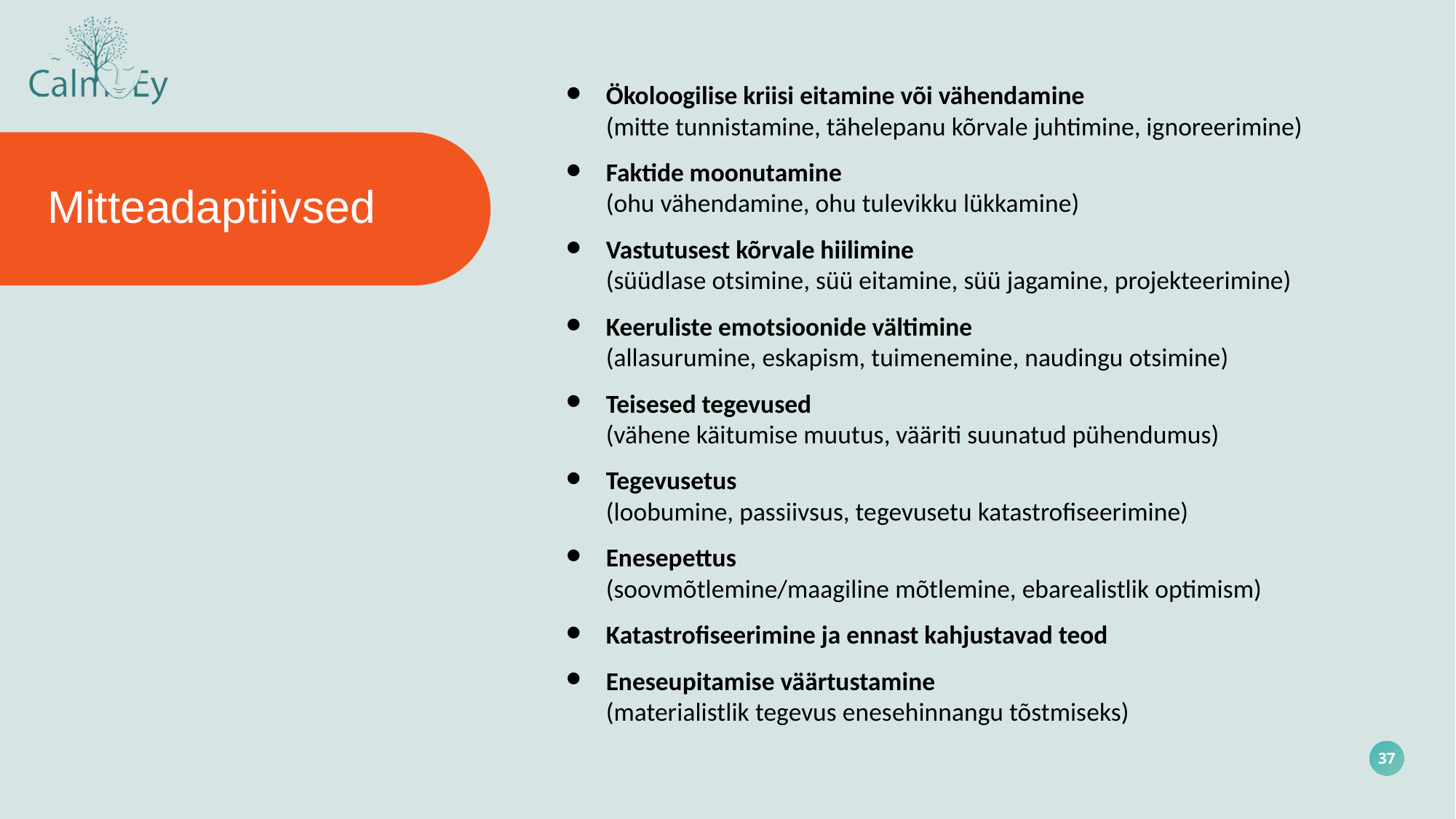

Ökoloogilise kriisi eitamine või vähendamine
(mitte tunnistamine, tähelepanu kõrvale juhtimine, ignoreerimine)
Faktide moonutamine
(ohu vähendamine, ohu tulevikku lükkamine)
Vastutusest kõrvale hiilimine
(süüdlase otsimine, süü eitamine, süü jagamine, projekteerimine)
Keeruliste emotsioonide vältimine
(allasurumine, eskapism, tuimenemine, naudingu otsimine)
Teisesed tegevused
(vähene käitumise muutus, vääriti suunatud pühendumus)
Tegevusetus
(loobumine, passiivsus, tegevusetu katastrofiseerimine)
Enesepettus
(soovmõtlemine/maagiline mõtlemine, ebarealistlik optimism)
Katastrofiseerimine ja ennast kahjustavad teod
Eneseupitamise väärtustamine
(materialistlik tegevus enesehinnangu tõstmiseks)

Mitteadaptiivsed